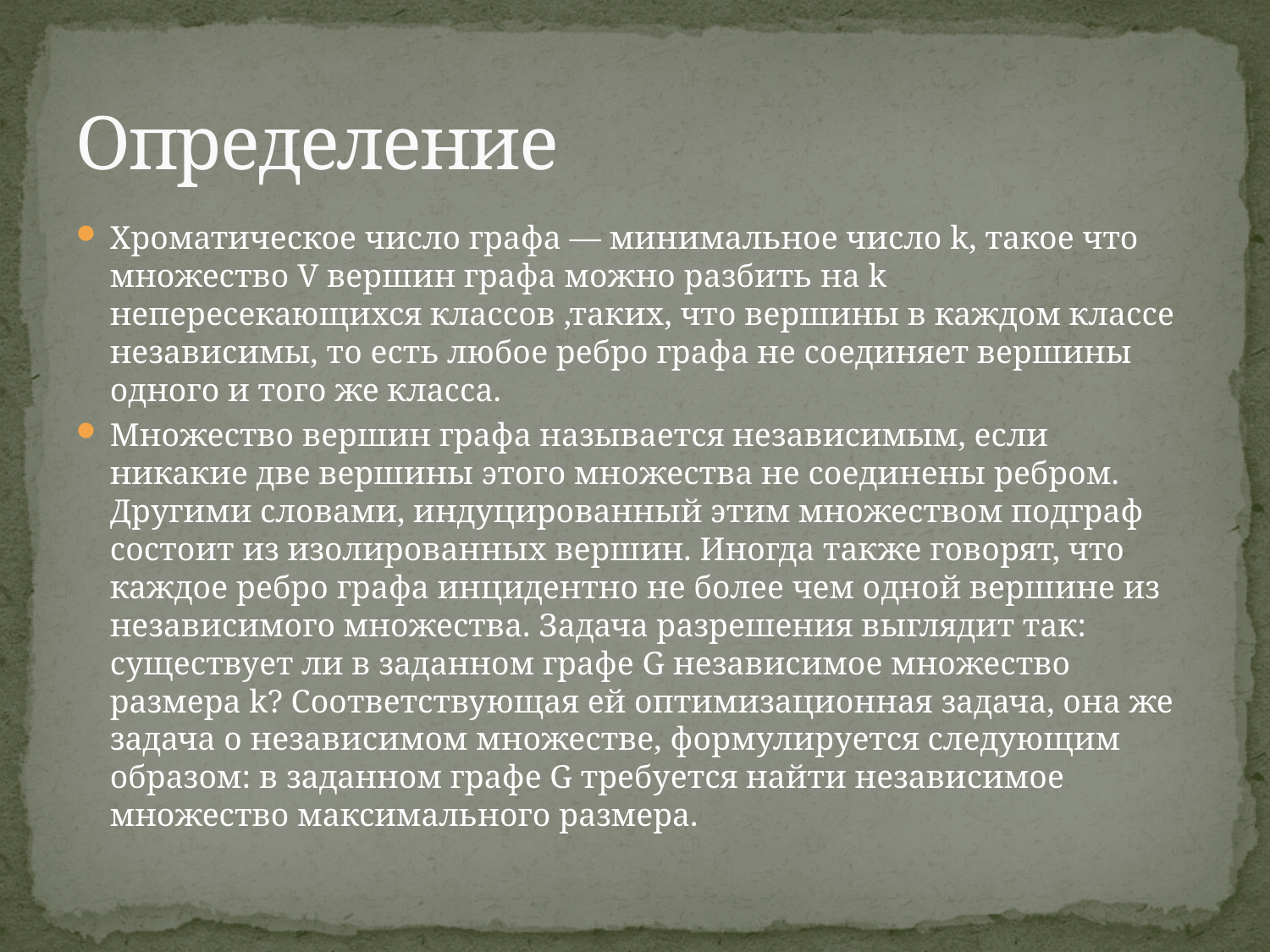

# Определение
Хроматическое число графа — минимальное число k, такое что множество V вершин графа можно разбить на k непересекающихся классов ,таких, что вершины в каждом классе независимы, то есть любое ребро графа не соединяет вершины одного и того же класса.
Множество вершин графа называется независимым, если никакие две вершины этого множества не соединены ребром. Другими словами, индуцированный этим множеством подграф состоит из изолированных вершин. Иногда также говорят, что каждое ребро графа инцидентно не более чем одной вершине из независимого множества. Задача разрешения выглядит так: существует ли в заданном графе G независимое множество размера k? Соответствующая ей оптимизационная задача, она же задача о независимом множестве, формулируется следующим образом: в заданном графе G требуется найти независимое множество максимального размера.